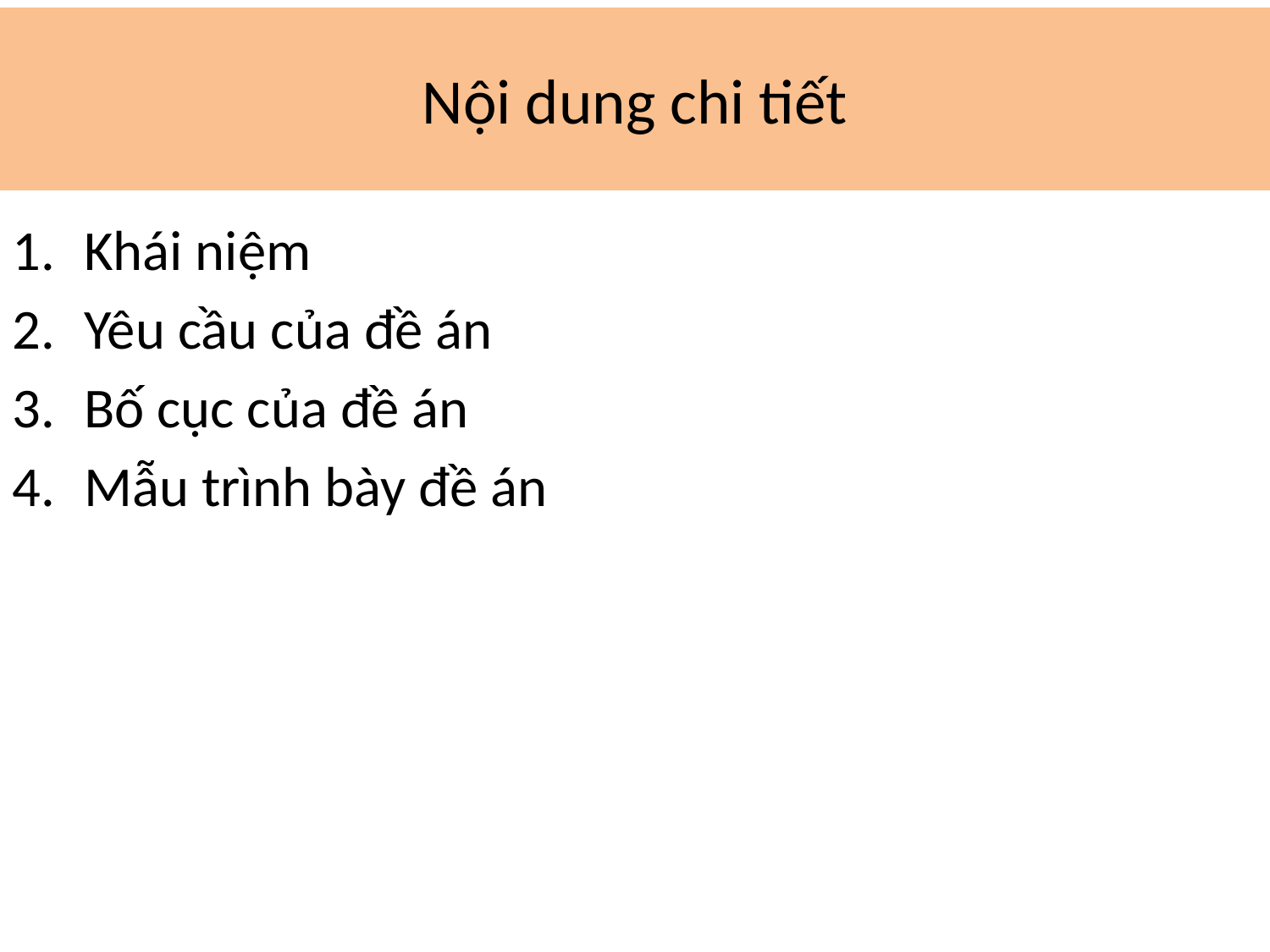

# Nội dung chi tiết
Khái niệm
Yêu cầu của đề án
Bố cục của đề án
Mẫu trình bày đề án